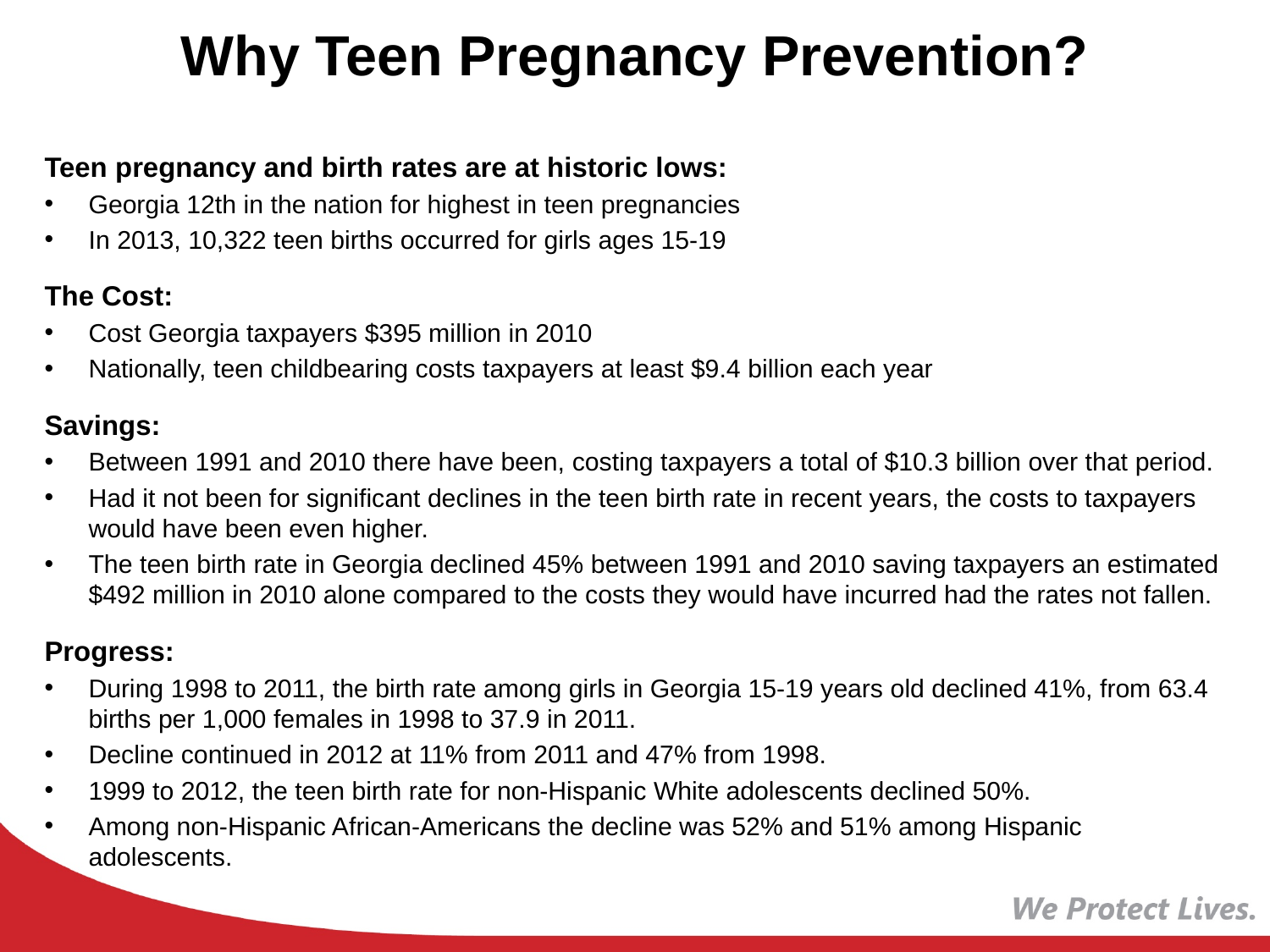

# Why Teen Pregnancy Prevention?

Teen pregnancy and birth rates are at historic lows:
Georgia 12th in the nation for highest in teen pregnancies
In 2013, 10,322 teen births occurred for girls ages 15-19

The Cost:
Cost Georgia taxpayers $395 million in 2010
Nationally, teen childbearing costs taxpayers at least $9.4 billion each year

Savings:
Between 1991 and 2010 there have been, costing taxpayers a total of $10.3 billion over that period.
Had it not been for significant declines in the teen birth rate in recent years, the costs to taxpayers would have been even higher.
The teen birth rate in Georgia declined 45% between 1991 and 2010 saving taxpayers an estimated $492 million in 2010 alone compared to the costs they would have incurred had the rates not fallen.

Progress:
During 1998 to 2011, the birth rate among girls in Georgia 15-19 years old declined 41%, from 63.4 births per 1,000 females in 1998 to 37.9 in 2011.
Decline continued in 2012 at 11% from 2011 and 47% from 1998.
1999 to 2012, the teen birth rate for non-Hispanic White adolescents declined 50%.
Among non-Hispanic African-Americans the decline was 52% and 51% among Hispanic adolescents.